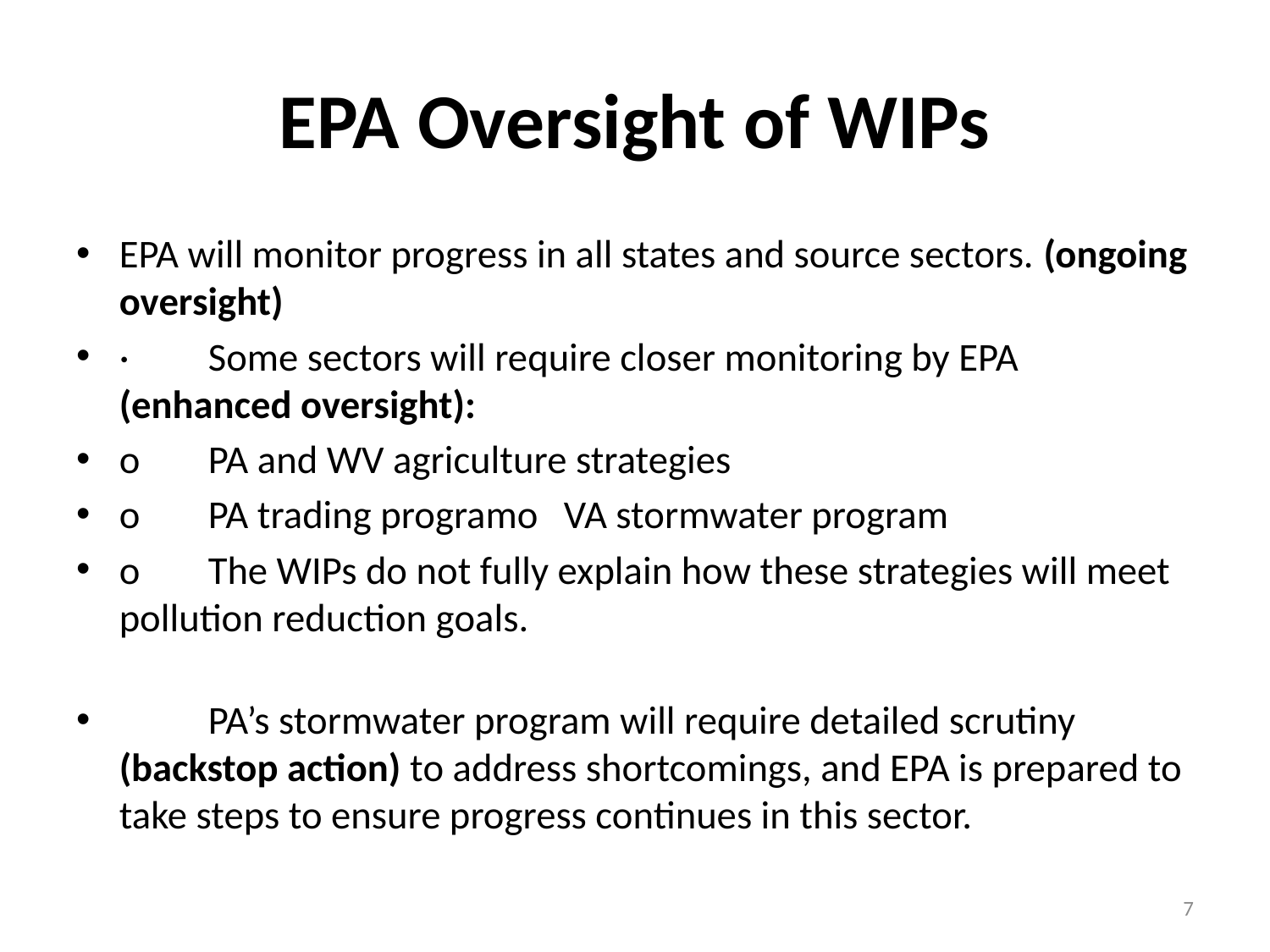

# EPA Oversight of WIPs
EPA will monitor progress in all states and source sectors. (ongoing oversight)
·	Some sectors will require closer monitoring by EPA (enhanced oversight):
o	PA and WV agriculture strategies
o	PA trading programo	VA stormwater program
o	The WIPs do not fully explain how these strategies will meet pollution reduction goals.
	PA’s stormwater program will require detailed scrutiny (backstop action) to address shortcomings, and EPA is prepared to take steps to ensure progress continues in this sector.
7